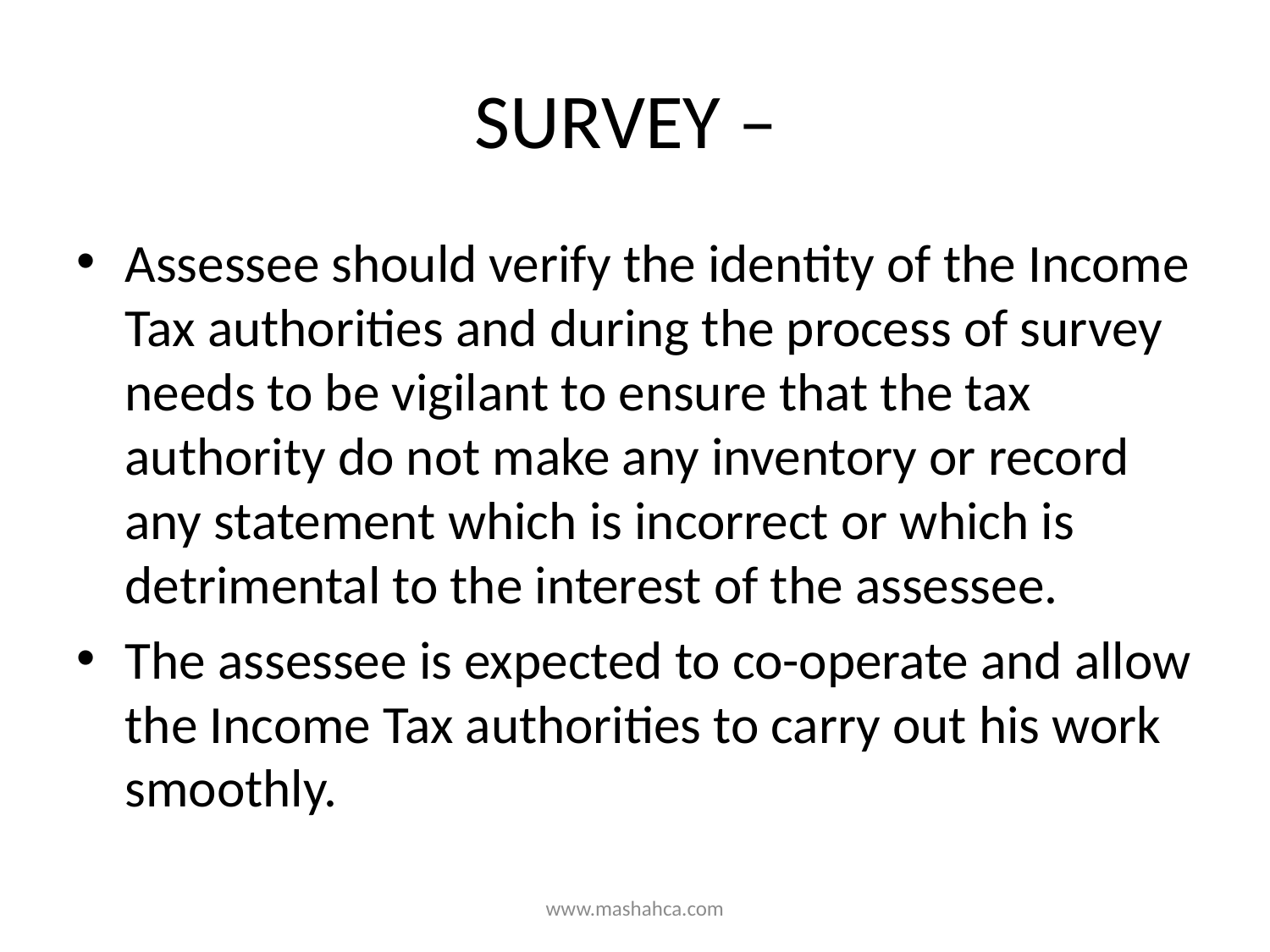

# SURVEY –
Assessee should verify the identity of the Income Tax authorities and during the process of survey needs to be vigilant to ensure that the tax authority do not make any inventory or record any statement which is incorrect or which is detrimental to the interest of the assessee.
The assessee is expected to co-operate and allow the Income Tax authorities to carry out his work smoothly.
www.mashahca.com